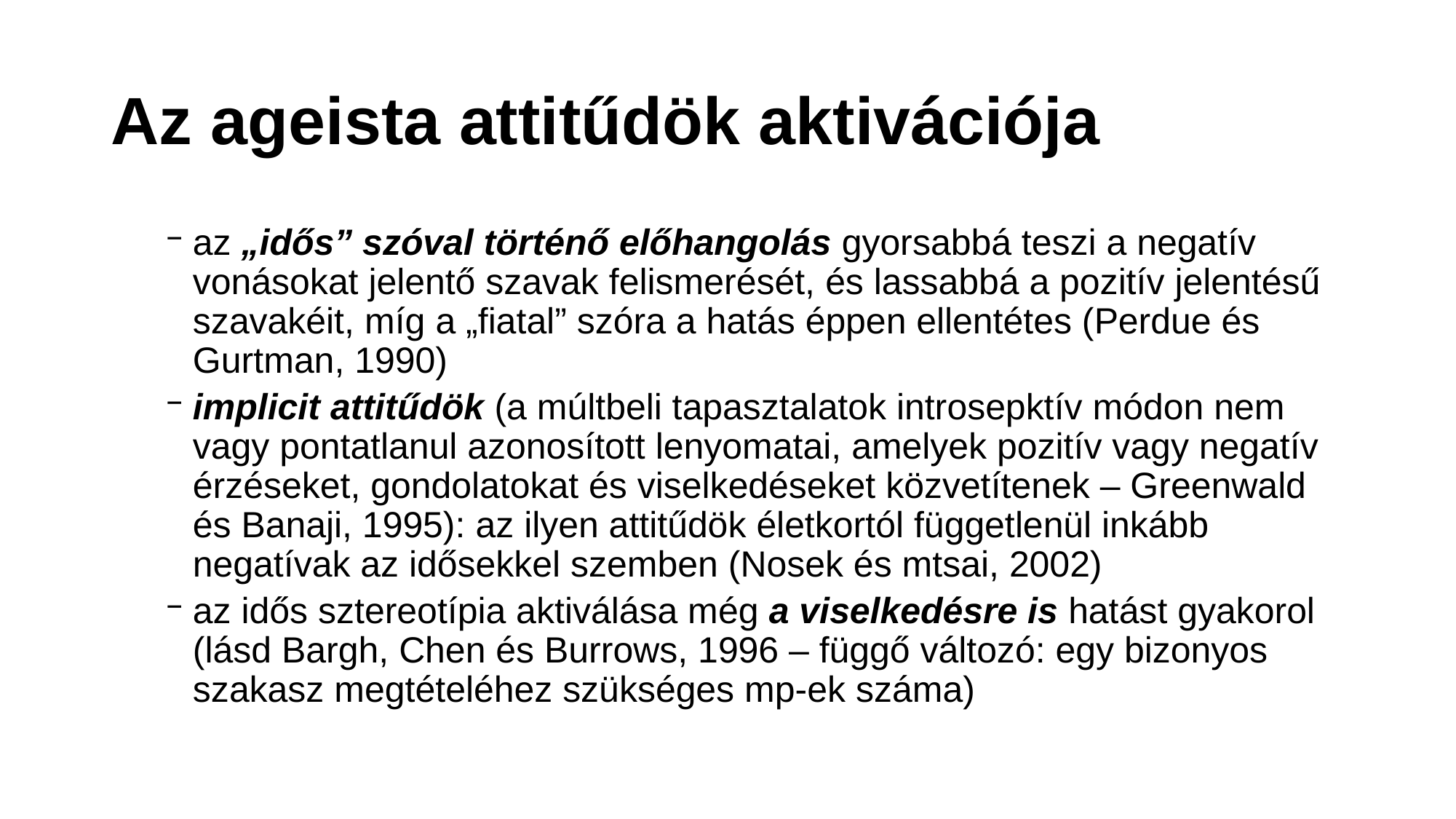

# Az ageista attitűdök aktivációja
az „idős” szóval történő előhangolás gyorsabbá teszi a negatív vonásokat jelentő szavak felismerését, és lassabbá a pozitív jelentésű szavakéit, míg a „fiatal” szóra a hatás éppen ellentétes (Perdue és Gurtman, 1990)
implicit attitűdök (a múltbeli tapasztalatok introsepktív módon nem vagy pontatlanul azonosított lenyomatai, amelyek pozitív vagy negatív érzéseket, gondolatokat és viselkedéseket közvetítenek – Greenwald és Banaji, 1995): az ilyen attitűdök életkortól függetlenül inkább negatívak az idősekkel szemben (Nosek és mtsai, 2002)
az idős sztereotípia aktiválása még a viselkedésre is hatást gyakorol (lásd Bargh, Chen és Burrows, 1996 – függő változó: egy bizonyos szakasz megtételéhez szükséges mp-ek száma)